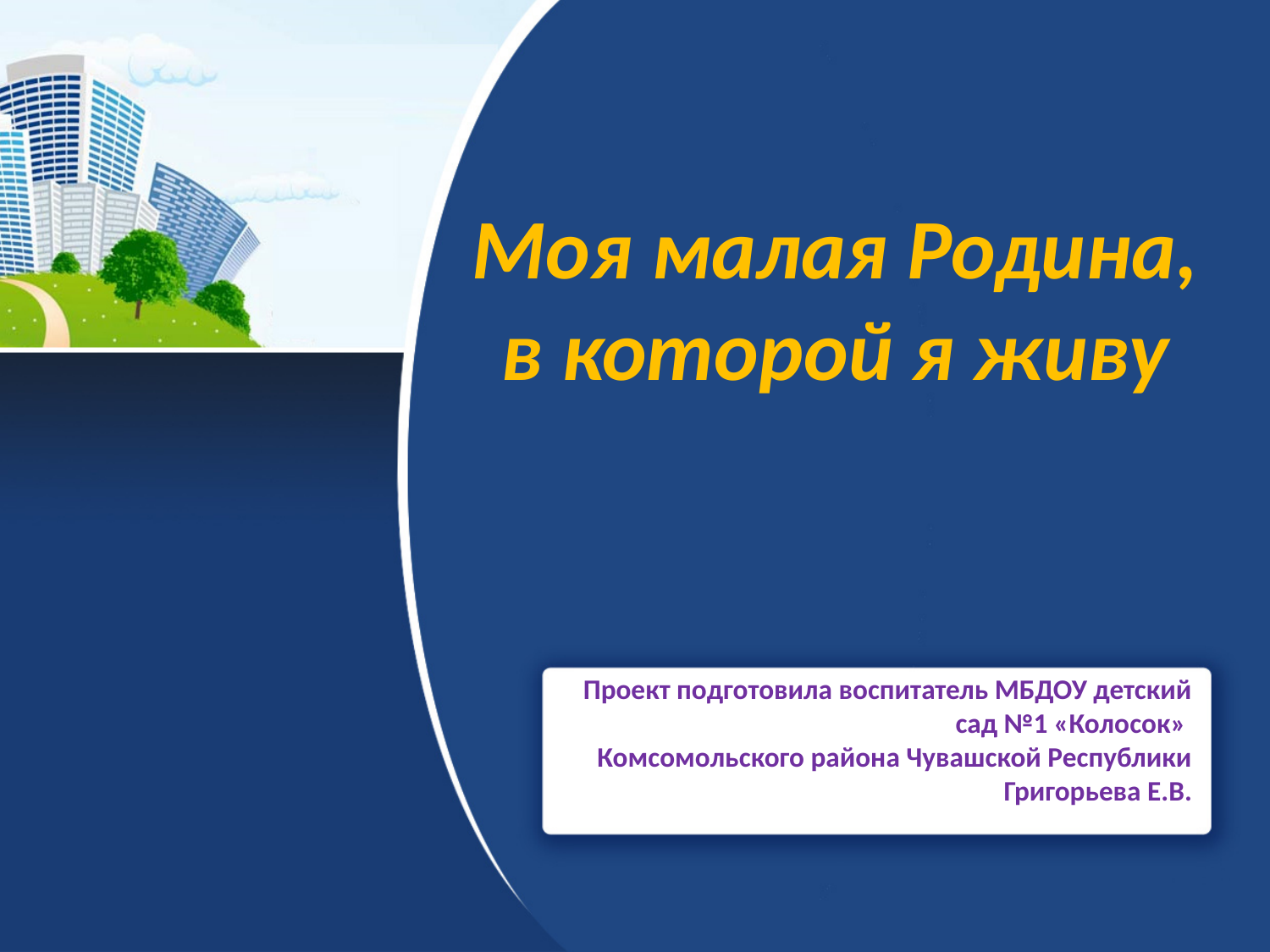

Моя малая Родина, в которой я живу
Проект подготовила воспитатель МБДОУ детский сад №1 «Колосок»
Комсомольского района Чувашской Республики
Григорьева Е.В.